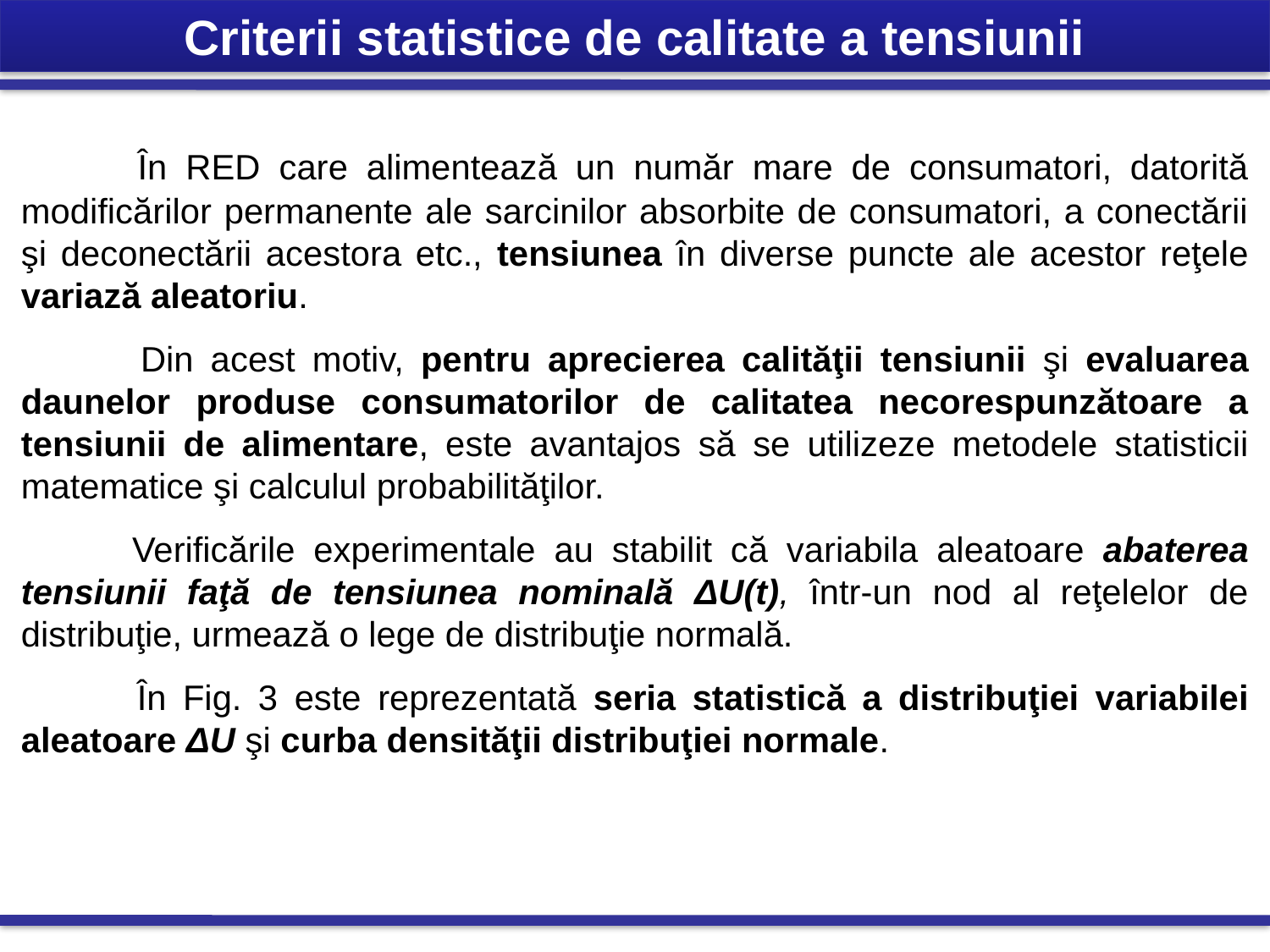

Criterii statistice de calitate a tensiunii

      În RED care alimentează un număr mare de consumatori, datorită modificărilor permanente ale sarcinilor absorbite de consumatori, a conectării şi deconectării acestora etc., tensiunea în diverse puncte ale acestor reţele variază aleatoriu.
       Din acest motiv, pentru aprecierea calităţii tensiunii şi evaluarea daunelor produse consumatorilor de calitatea necorespunzătoare a tensiunii de alimentare, este avantajos să se utilizeze metodele statisticii matematice şi calculul probabilităţilor.
      Verificările experimentale au stabilit că variabila aleatoare abaterea tensiunii faţă de tensiunea nominală ΔU(t), într-un nod al reţelelor de distribuţie, urmează o lege de distribuţie normală.
       În Fig. 3 este reprezentată seria statistică a distribuţiei variabilei aleatoare ΔU şi curba densităţii distribuţiei normale.